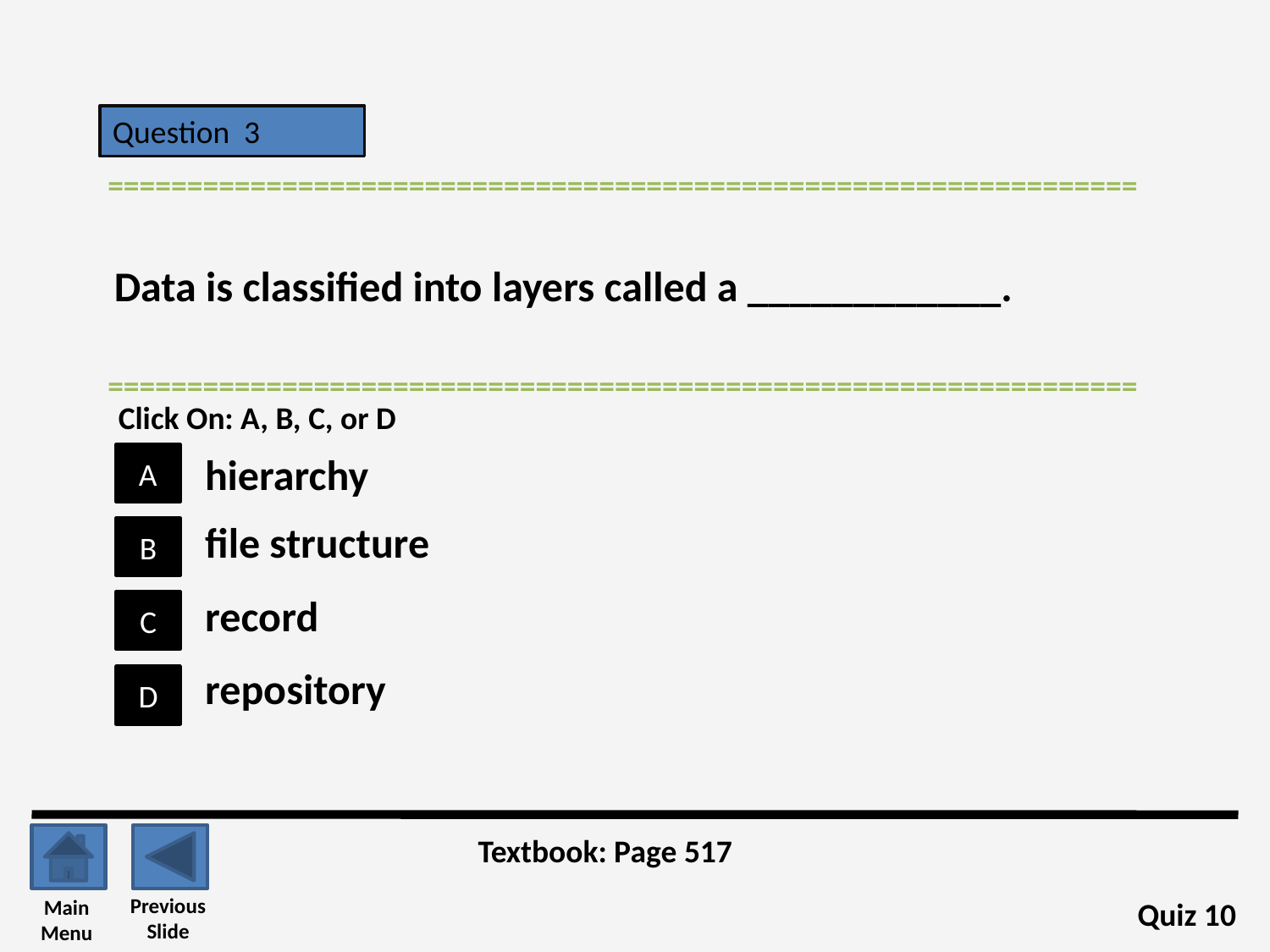

Question  3
=================================================================
Data is classified into layers called a ____________.
=================================================================
Click On: A, B, C, or D

hierarchy
A
file structure
B
record
C
repository
D

Textbook: Page 517
Previous
Slide
Main
Menu
Quiz 10